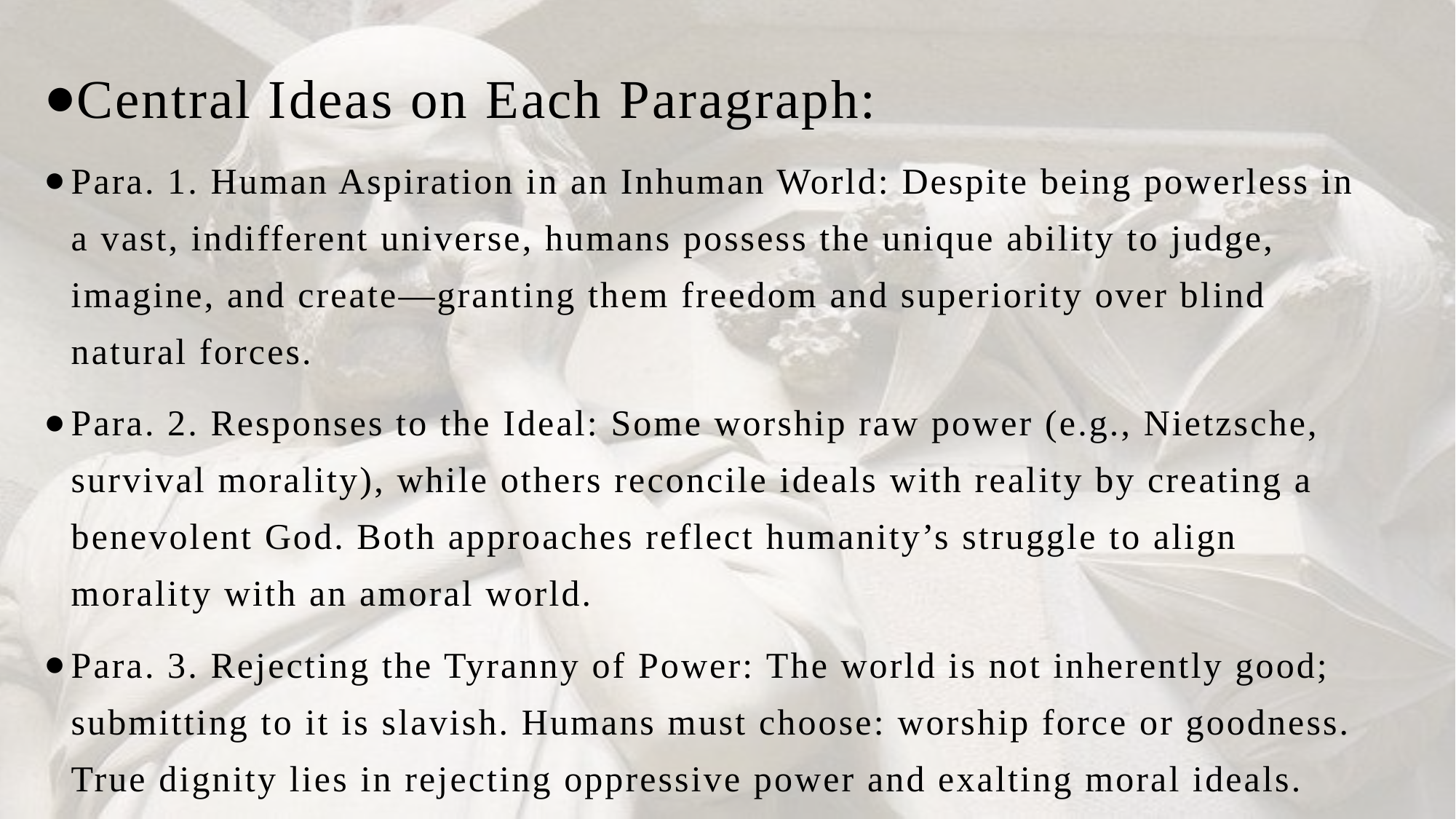

Central Ideas on Each Paragraph:
Para. 1. Human Aspiration in an Inhuman World: Despite being powerless in a vast, indifferent universe, humans possess the unique ability to judge, imagine, and create—granting them freedom and superiority over blind natural forces.
Para. 2. Responses to the Ideal: Some worship raw power (e.g., Nietzsche, survival morality), while others reconcile ideals with reality by creating a benevolent God. Both approaches reflect humanity’s struggle to align morality with an amoral world.
Para. 3. Rejecting the Tyranny of Power: The world is not inherently good; submitting to it is slavish. Humans must choose: worship force or goodness. True dignity lies in rejecting oppressive power and exalting moral ideals.